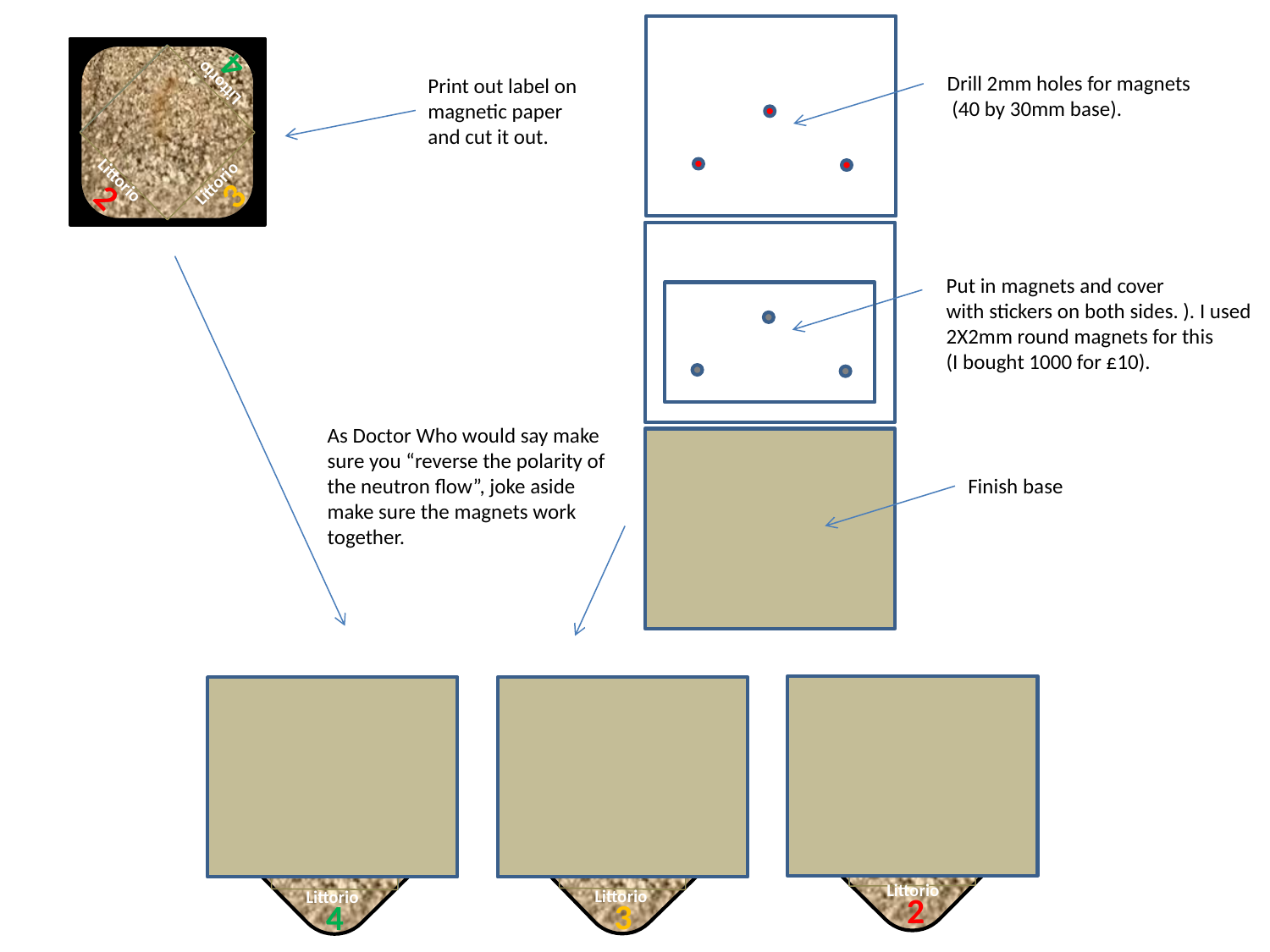

Littorio
4
Drill 2mm holes for magnets
 (40 by 30mm base).
Print out label on
magnetic paper
and cut it out.

Littorio
2

Littorio
3

Put in magnets and cover
with stickers on both sides. ). I used
2X2mm round magnets for this
(I bought 1000 for £10).

As Doctor Who would say make sure you “reverse the polarity of the neutron flow”, joke aside make sure the magnets work together.

Finish base

Littorio
4
Littorio
2
Littorio
3

Littorio
4
Littorio
2
Littorio
3

Littorio
4
Littorio
2
Littorio
3